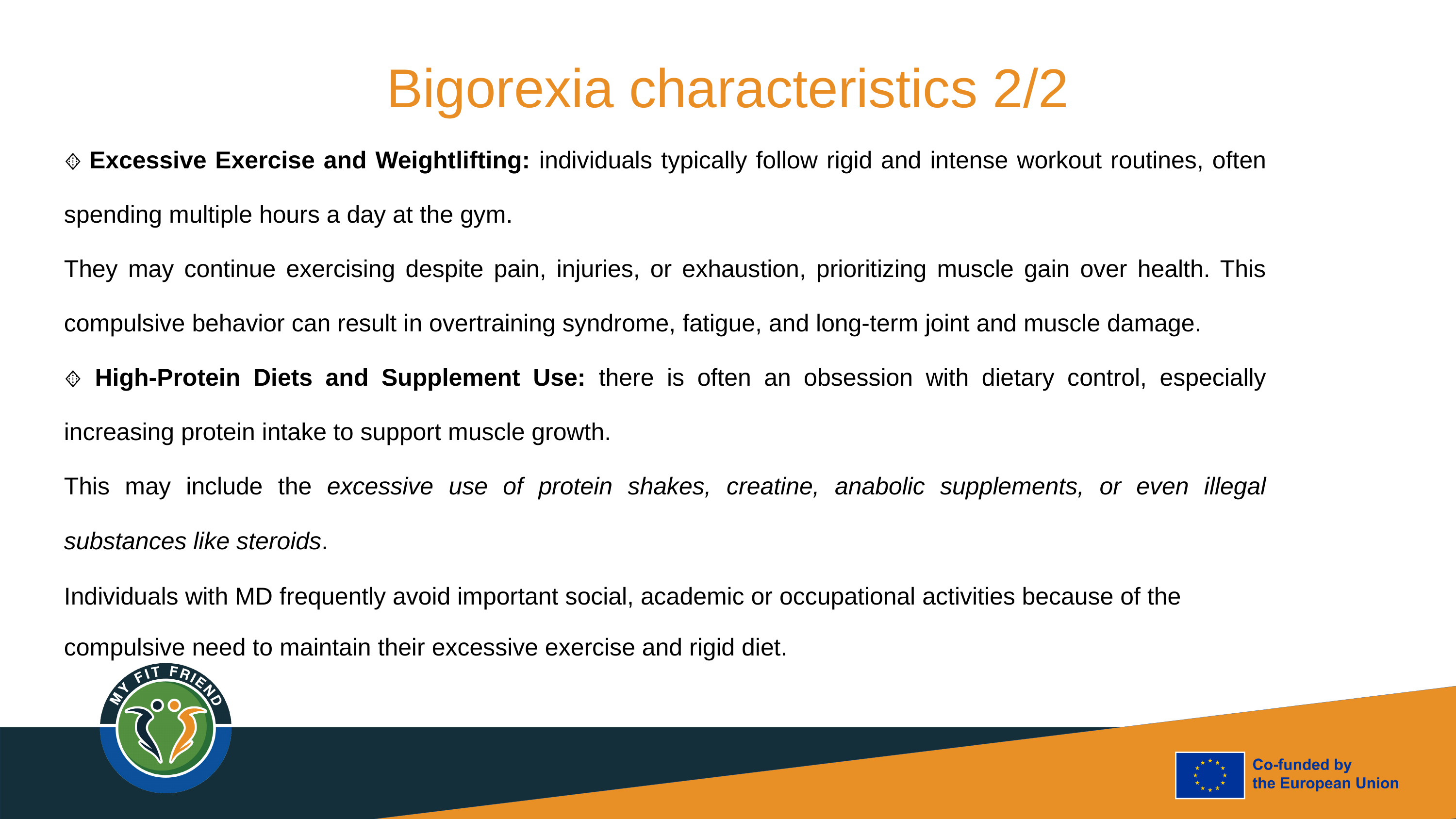

Bigorexia characteristics 2/2
🔸 Excessive Exercise and Weightlifting: individuals typically follow rigid and intense workout routines, often spending multiple hours a day at the gym.
They may continue exercising despite pain, injuries, or exhaustion, prioritizing muscle gain over health. This compulsive behavior can result in overtraining syndrome, fatigue, and long-term joint and muscle damage.
🔸 High-Protein Diets and Supplement Use: there is often an obsession with dietary control, especially increasing protein intake to support muscle growth.
This may include the excessive use of protein shakes, creatine, anabolic supplements, or even illegal substances like steroids.
Individuals with MD frequently avoid important social, academic or occupational activities because of the compulsive need to maintain their excessive exercise and rigid diet.